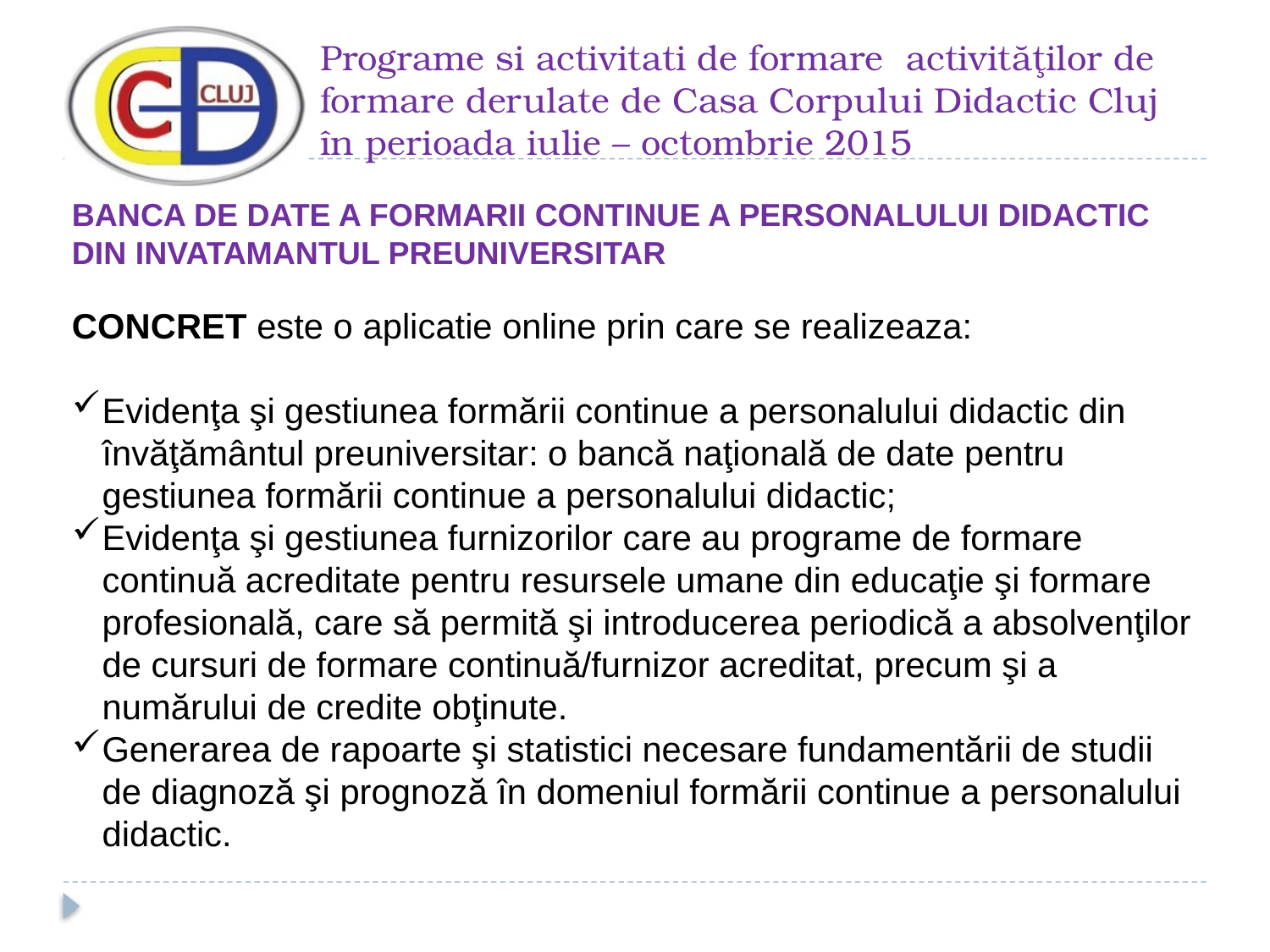

# Programe si activitati de formare  activităţilor de formare derulate de Casa Corpului Didactic Cluj în perioada iulie – octombrie 2015
BANCA DE DATE A FORMARII CONTINUE A PERSONALULUI DIDACTIC DIN INVATAMANTUL PREUNIVERSITAR
CONCRET este o aplicatie online prin care se realizeaza:

Evidenţa şi gestiunea formării continue a personalului didactic din învăţământul preuniversitar: o bancă naţională de date pentru gestiunea formării continue a personalului didactic;
Evidenţa şi gestiunea furnizorilor care au programe de formare continuă acreditate pentru resursele umane din educaţie şi formare profesională, care să permită şi introducerea periodică a absolvenţilor de cursuri de formare continuă/furnizor acreditat, precum şi a numărului de credite obţinute.
Generarea de rapoarte şi statistici necesare fundamentării de studii de diagnoză şi prognoză în domeniul formării continue a personalului didactic.